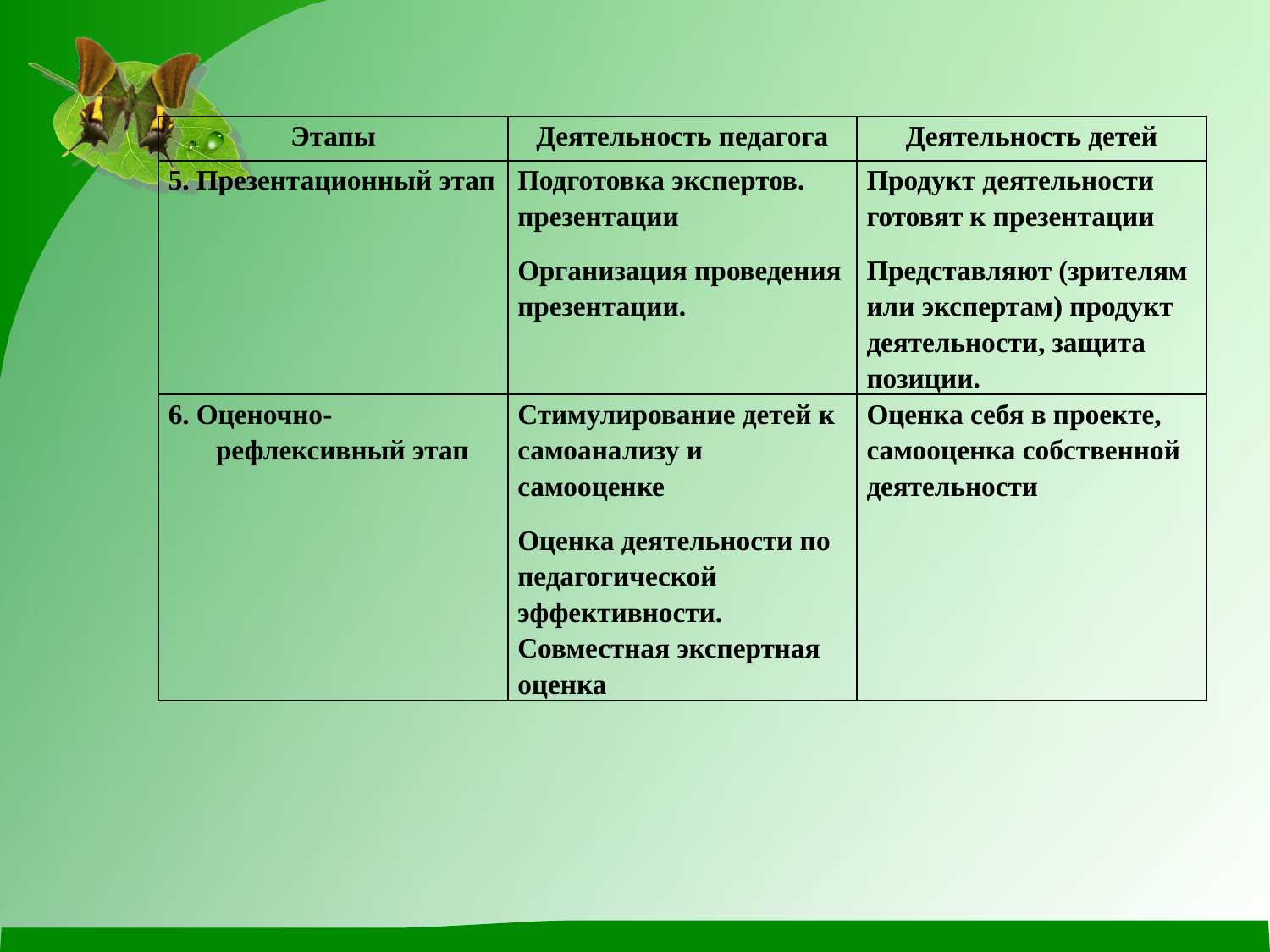

| Этапы | Деятельность педагога | Деятельность детей |
| --- | --- | --- |
| 5. Презентационный этап | Подготовка экспертов. презентации Организация проведения презентации. | Продукт деятельности готовят к презентации Представляют (зрителям или экспертам) продукт деятельности, защита позиции. |
| 6. Оценочно-рефлексивный этап | Стимулирование детей к самоанализу и самооценке Оценка деятельности по педагогической эффективности. Совместная экспертная оценка | Оценка себя в проекте, самооценка собственной деятельности |